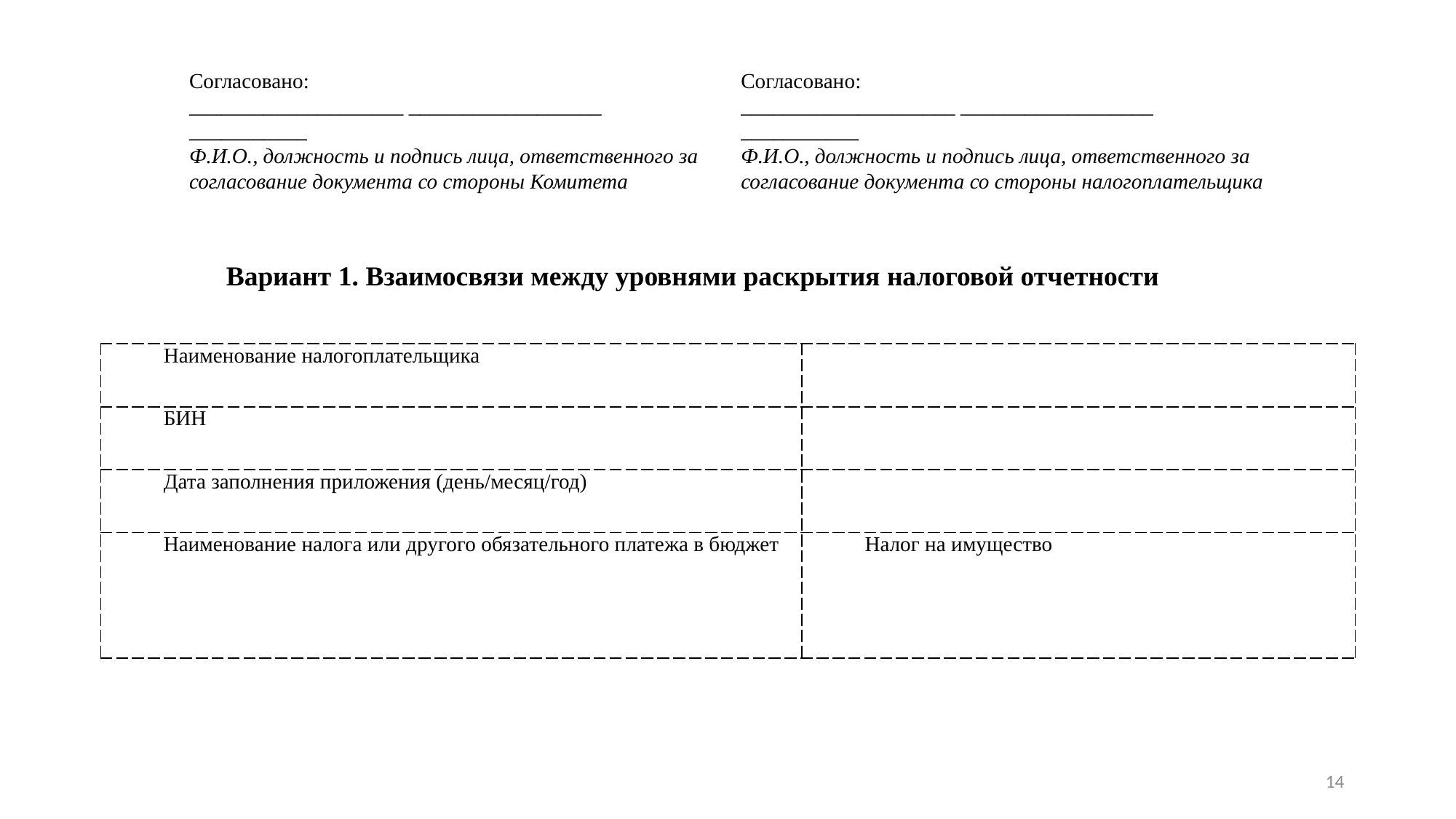

| Согласовано: \_\_\_\_\_\_\_\_\_\_\_\_\_\_\_\_\_\_\_\_ \_\_\_\_\_\_\_\_\_\_\_\_\_\_\_\_\_\_ \_\_\_\_\_\_\_\_\_\_\_ Ф.И.О., должность и подпись лица, ответственного за согласование документа со стороны Комитета | Согласовано: \_\_\_\_\_\_\_\_\_\_\_\_\_\_\_\_\_\_\_\_ \_\_\_\_\_\_\_\_\_\_\_\_\_\_\_\_\_\_ \_\_\_\_\_\_\_\_\_\_\_ Ф.И.О., должность и подпись лица, ответственного за согласование документа со стороны налогоплательщика |
| --- | --- |
Вариант 1. Взаимосвязи между уровнями раскрытия налоговой отчетности
| Наименование налогоплательщика |  |
| --- | --- |
| БИН |  |
| Дата заполнения приложения (день/месяц/год) |  |
| Наименование налога или другого обязательного платежа в бюджет | Налог на имущество |
14